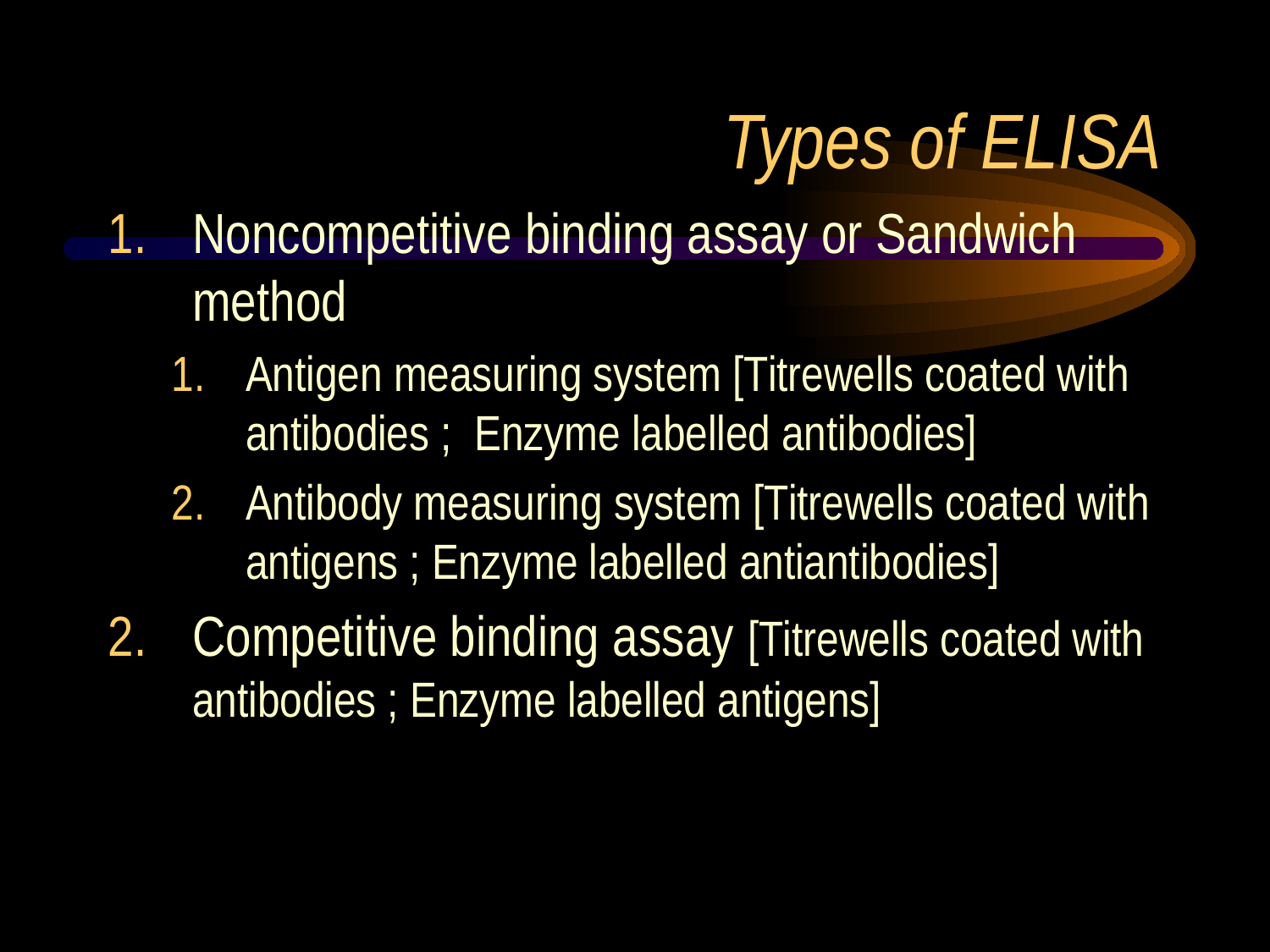

# Types of ELISA
Noncompetitive binding assay or Sandwich method
Antigen measuring system [Titrewells coated with antibodies ;  Enzyme labelled antibodies]
Antibody measuring system [Titrewells coated with antigens ; Enzyme labelled antiantibodies]
Competitive binding assay [Titrewells coated with antibodies ; Enzyme labelled antigens]